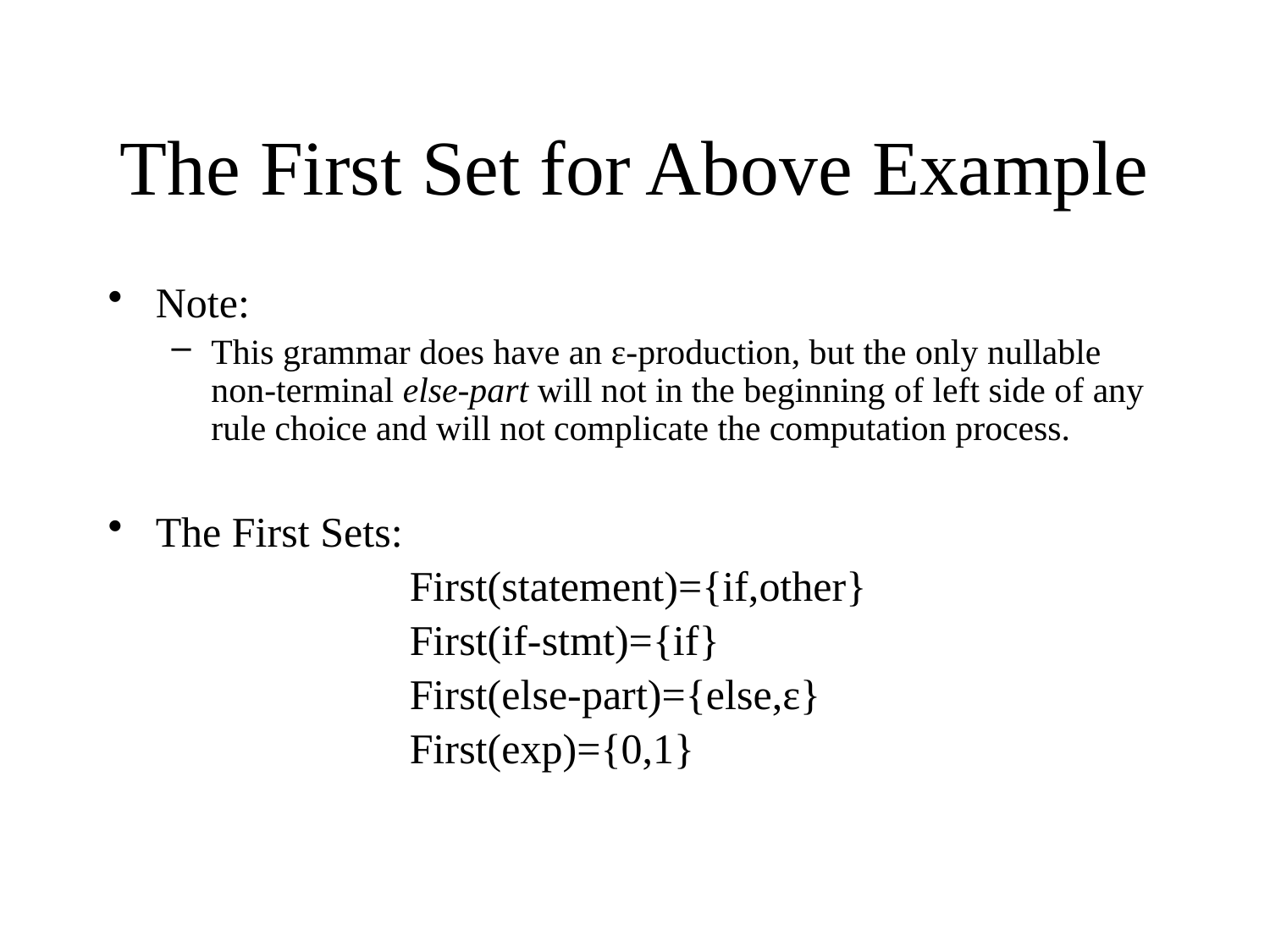

# The First Set for Above Example
Note:
This grammar does have an ε-production, but the only nullable non-terminal else-part will not in the beginning of left side of any rule choice and will not complicate the computation process.

The First Sets:
			First(statement)={if,other}
			First(if-stmt)={if}
			First(else-part)={else,ε}
			First(exp)={0,1}